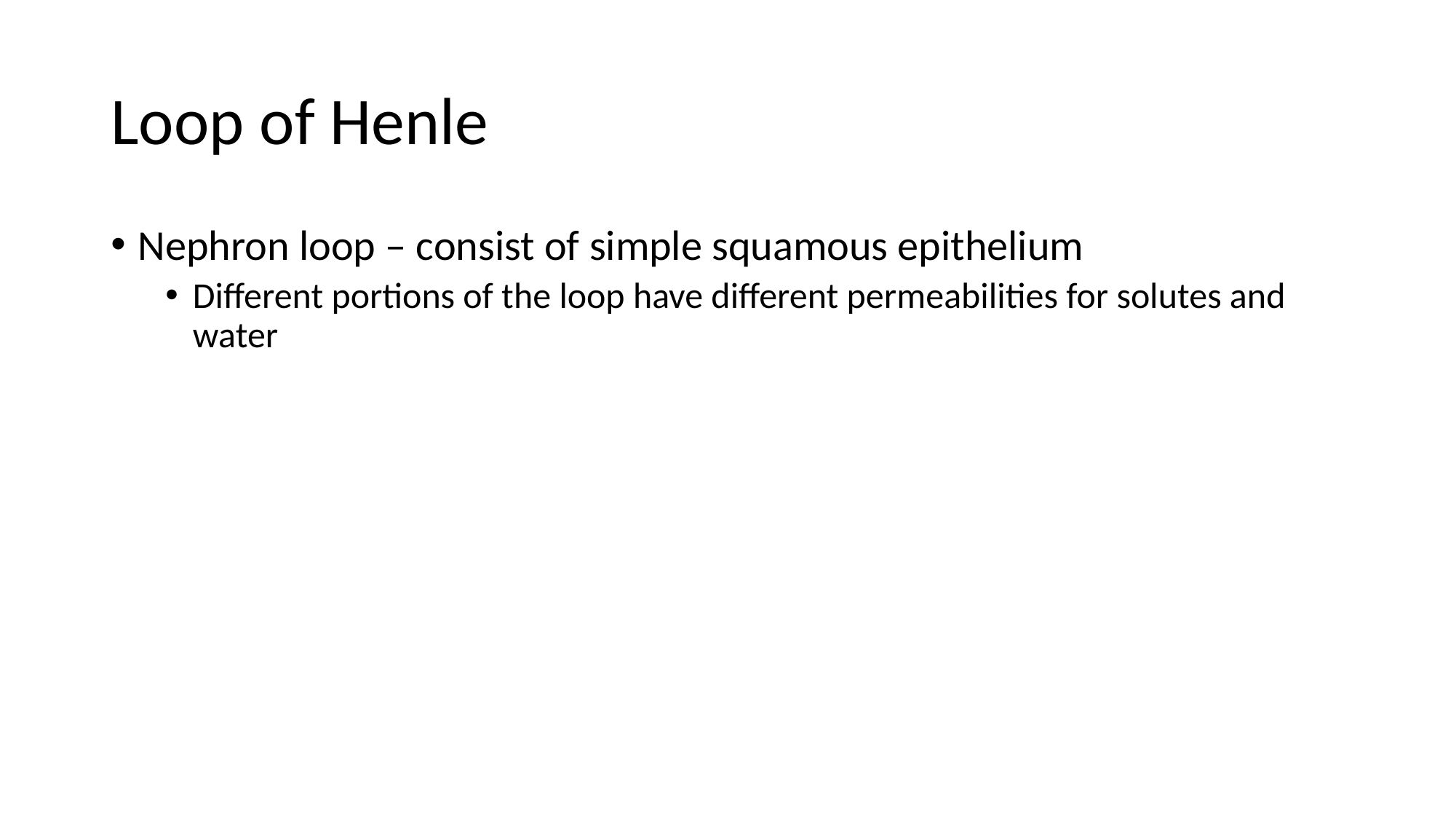

# Loop of Henle
Nephron loop – consist of simple squamous epithelium
Different portions of the loop have different permeabilities for solutes and water